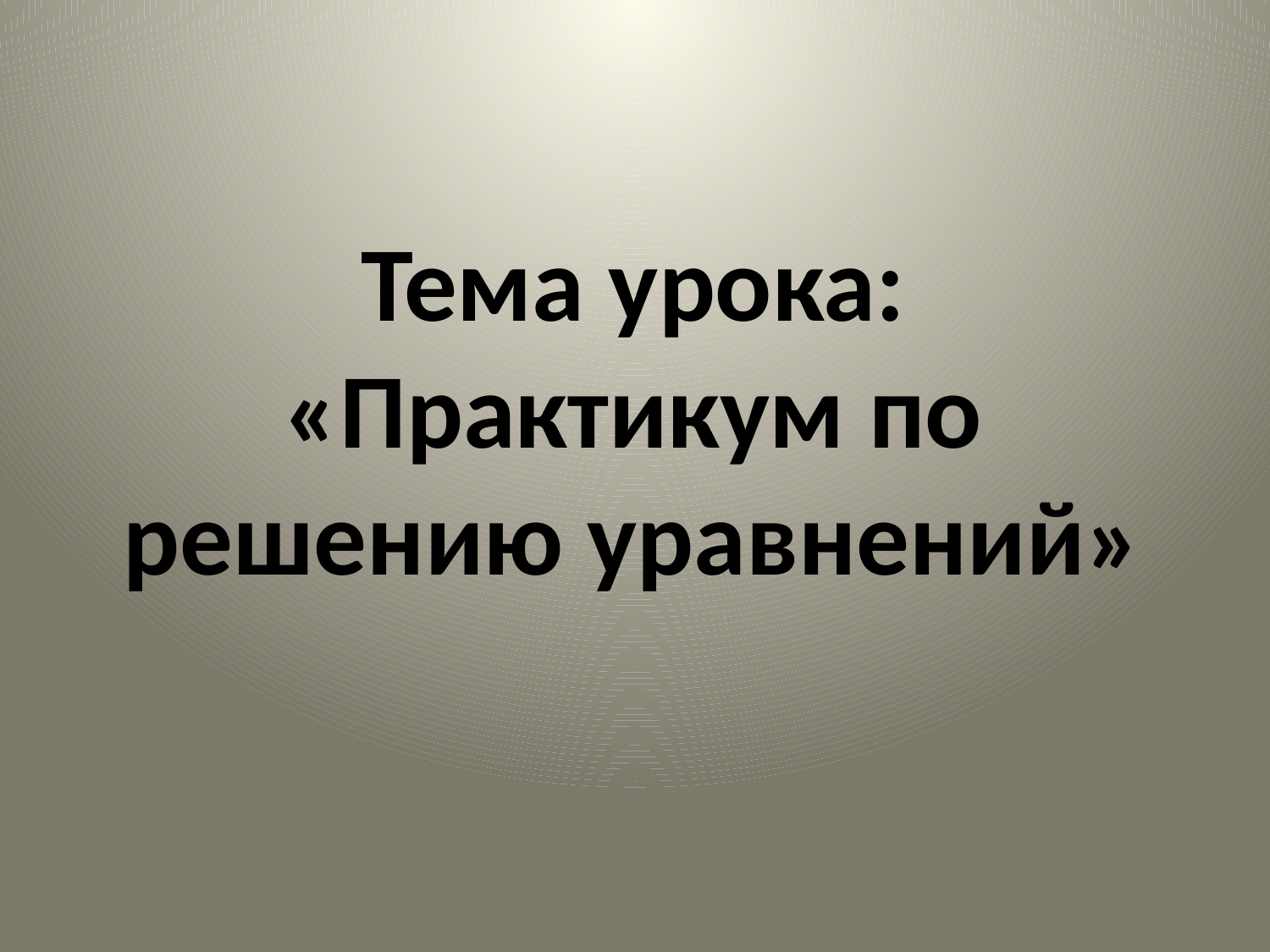

# Тема урока: «Практикум по решению уравнений»